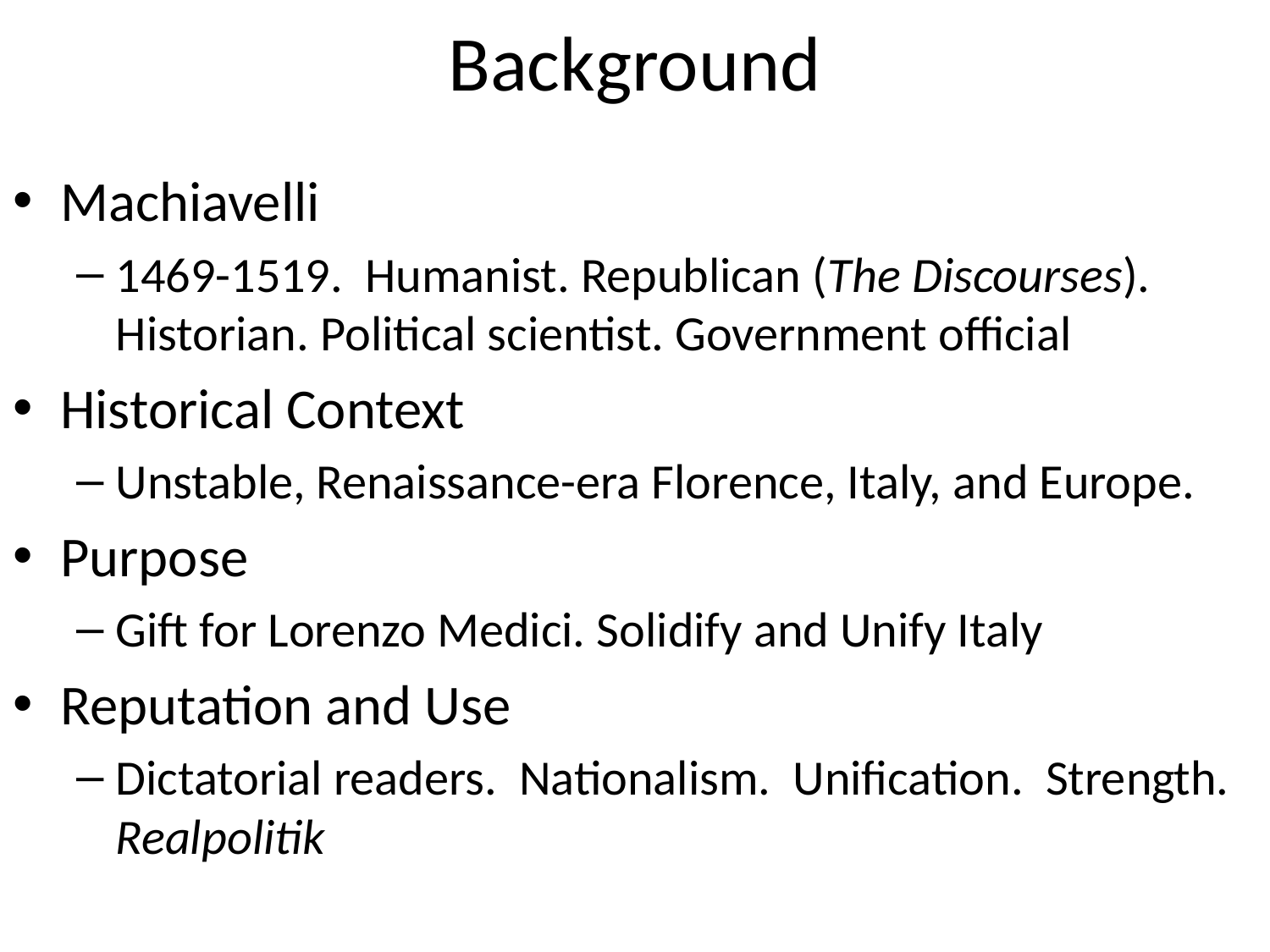

# Background
Machiavelli
1469-1519.  Humanist. Republican (The Discourses). Historian. Political scientist. Government official
Historical Context
Unstable, Renaissance-era Florence, Italy, and Europe.
Purpose
Gift for Lorenzo Medici. Solidify and Unify Italy
Reputation and Use
Dictatorial readers.  Nationalism.  Unification.  Strength.  Realpolitik